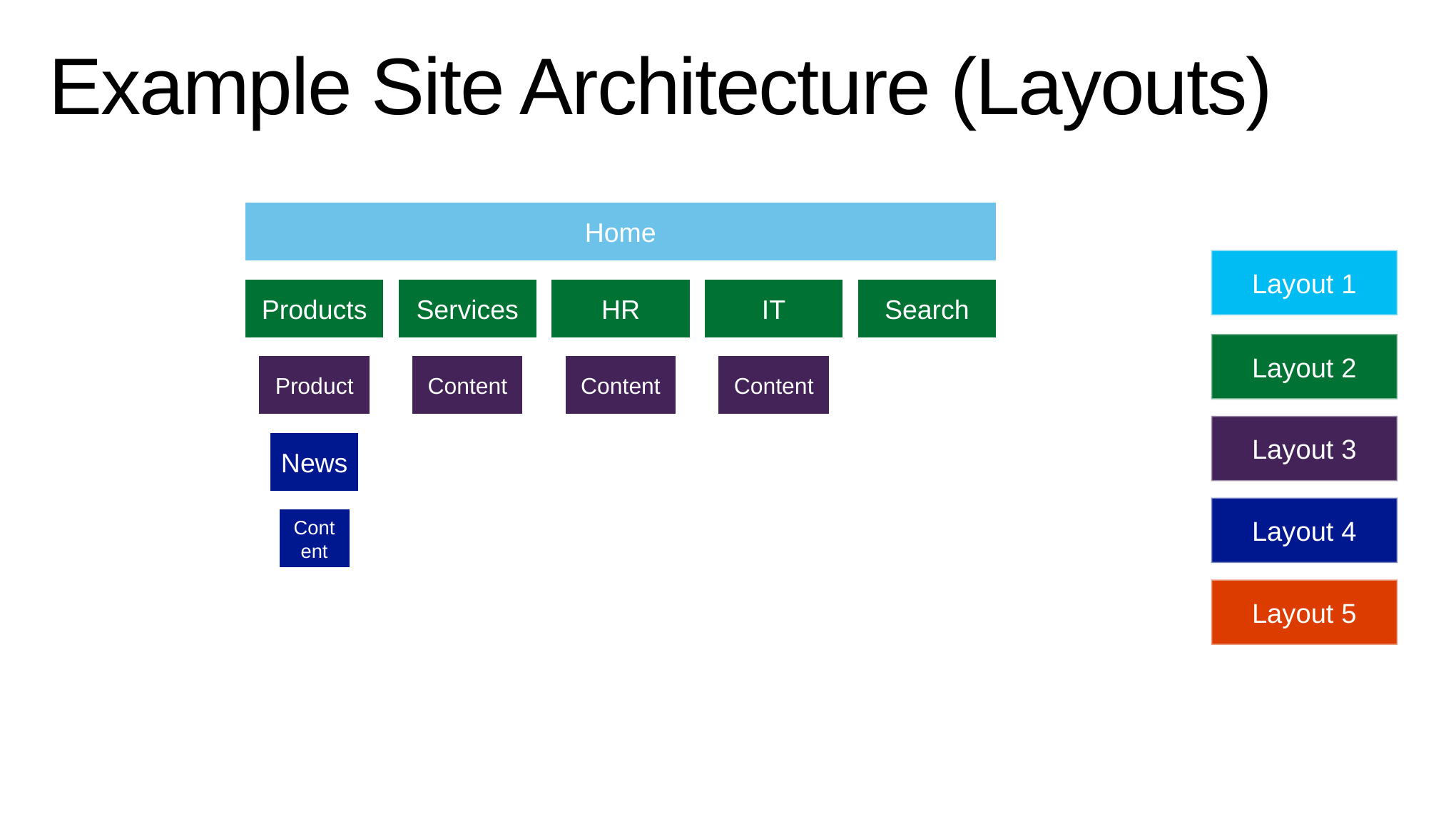

# Example Site Architecture (Layouts)
Home
Products
Product
News
Content
Services
Content
HR
Content
IT
Content
Search
Layout 1
Layout 2
Layout 3
Layout 4
Layout 5